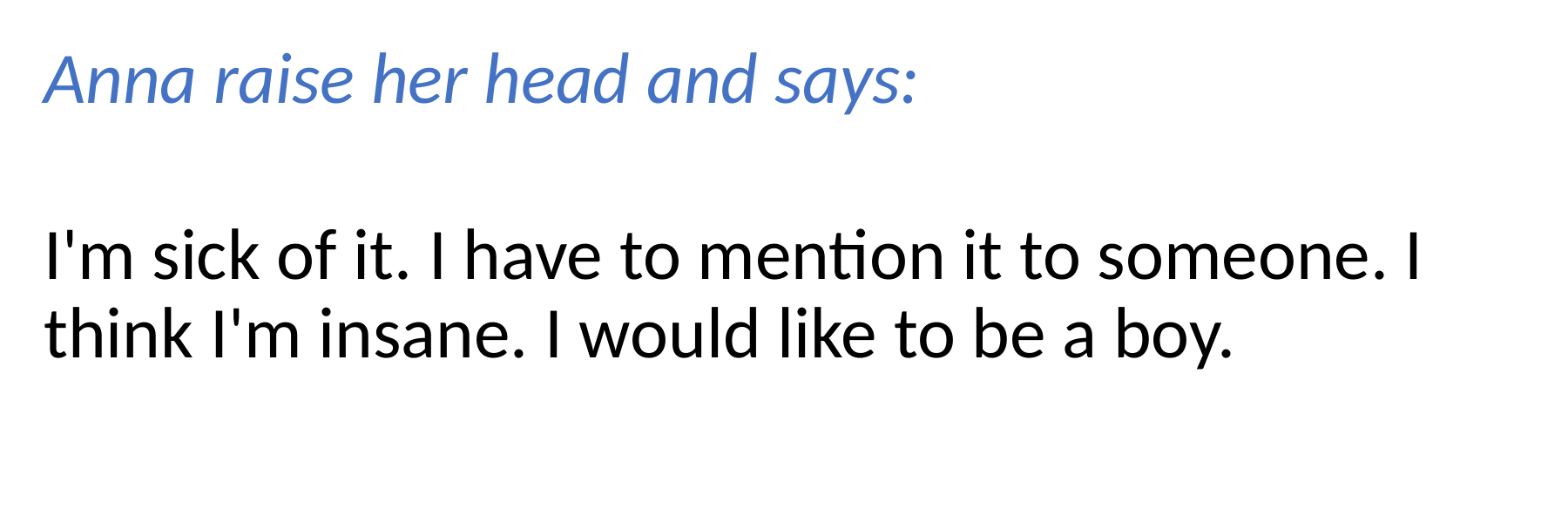

Anna raise her head and says:

I'm sick of it. I have to mention it to someone. I think I'm insane. I would like to be a boy.